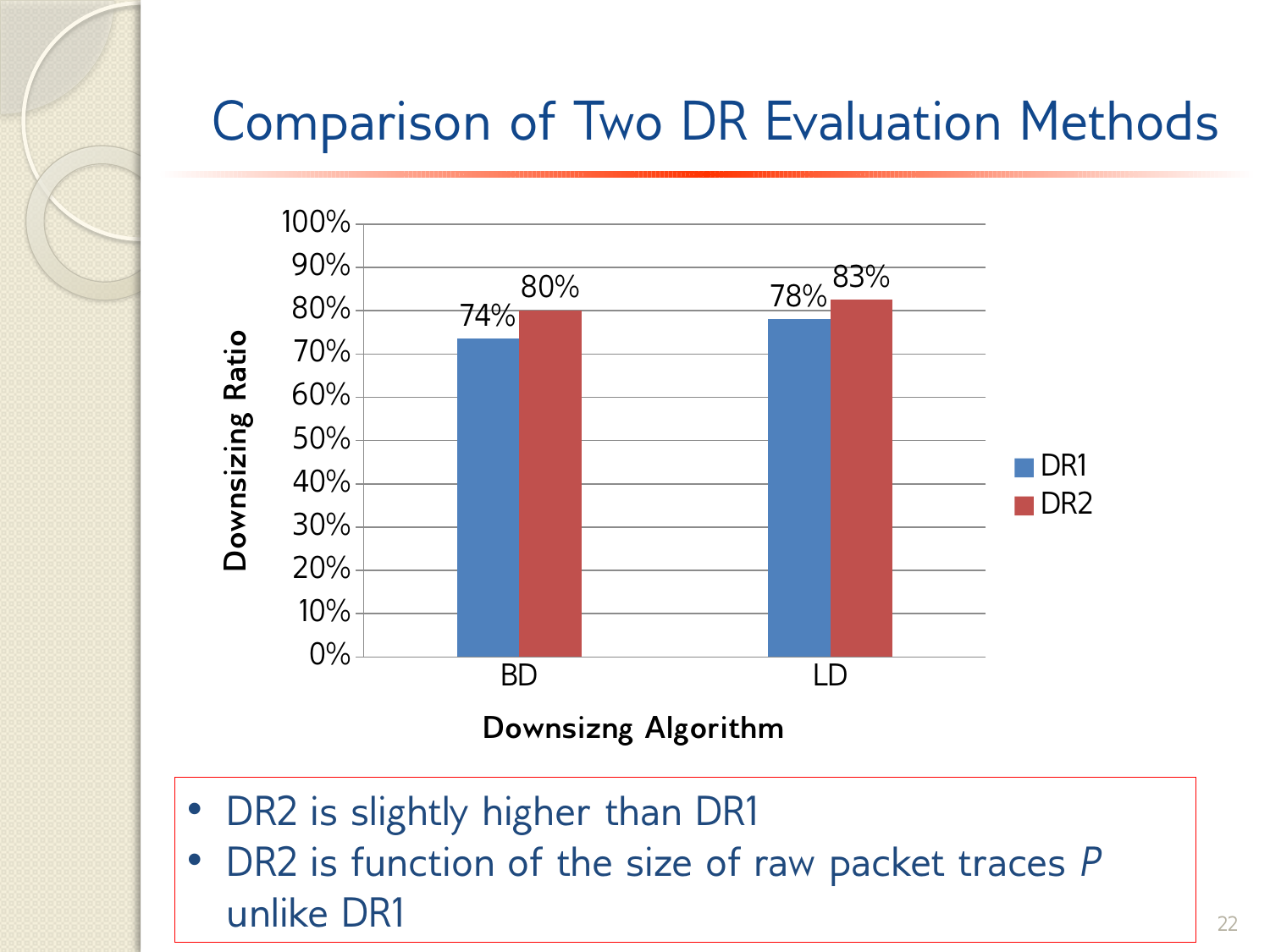

# Comparison of Two DR Evaluation Methods

### Chart

| Category | DR1 | DR2 |
|---|---|---|
| BD | 0.735 | 0.8 |
| LD | 0.78 | 0.825 |
DR2 is slightly higher than DR1
DR2 is function of the size of raw packet traces P unlike DR1
22